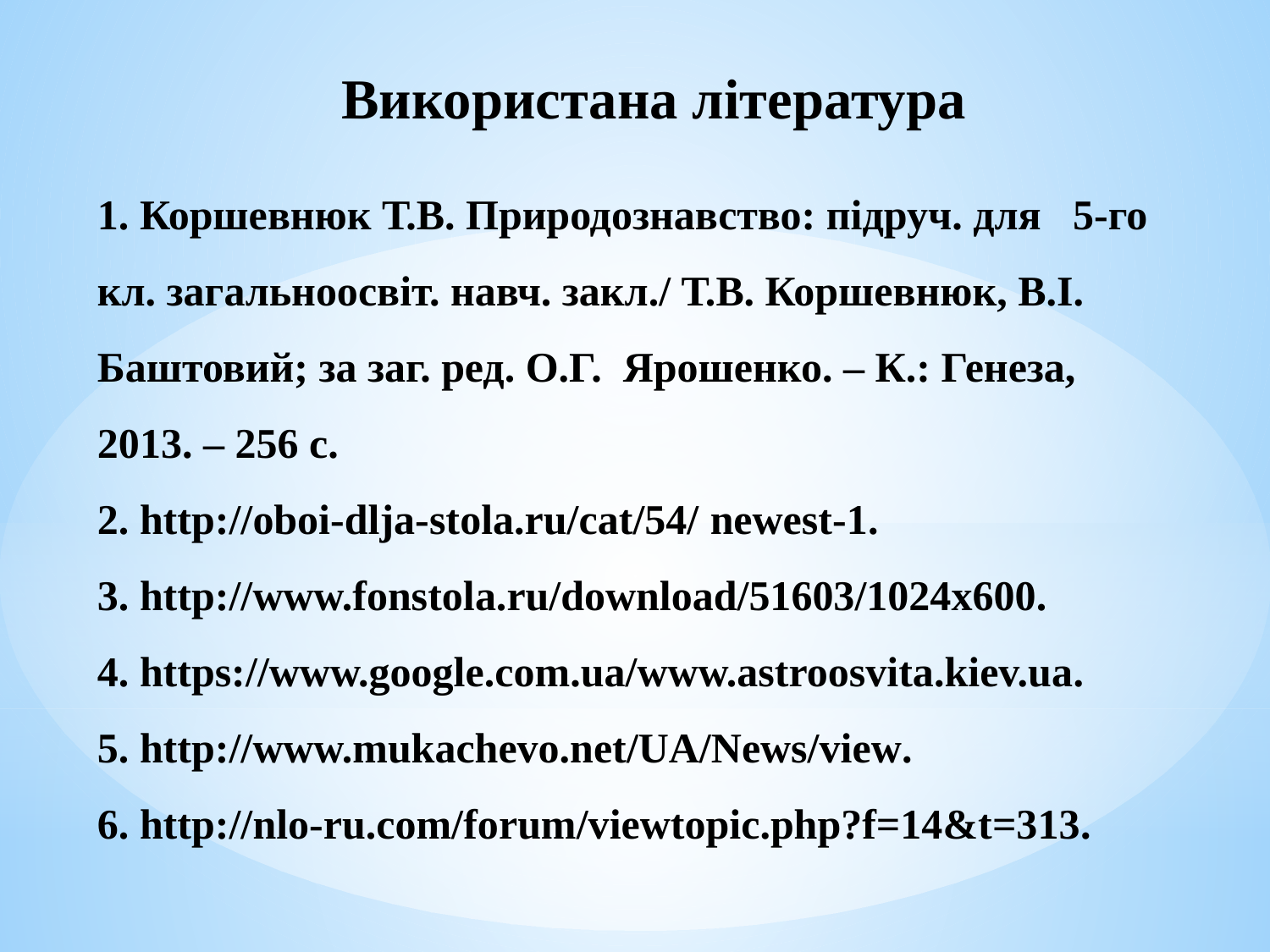

Використана література
1. Коршевнюк Т.В. Природознавство: підруч. для   5-го кл. загальноосвіт. навч. закл./ Т.В. Коршевнюк, В.І. Баштовий; за заг. ред. О.Г.  Ярошенко. – К.: Генеза, 2013. – 256 с.
2. http://oboi-dlja-stola.ru/cat/54/ newest-1.
3. http://www.fonstola.ru/download/51603/1024x600.
4. https://www.google.com.ua/www.astroosvita.kiev.ua.
5. http://www.mukachevo.net/UA/News/view.
6. http://nlo-ru.com/forum/viewtopic.php?f=14&t=313.